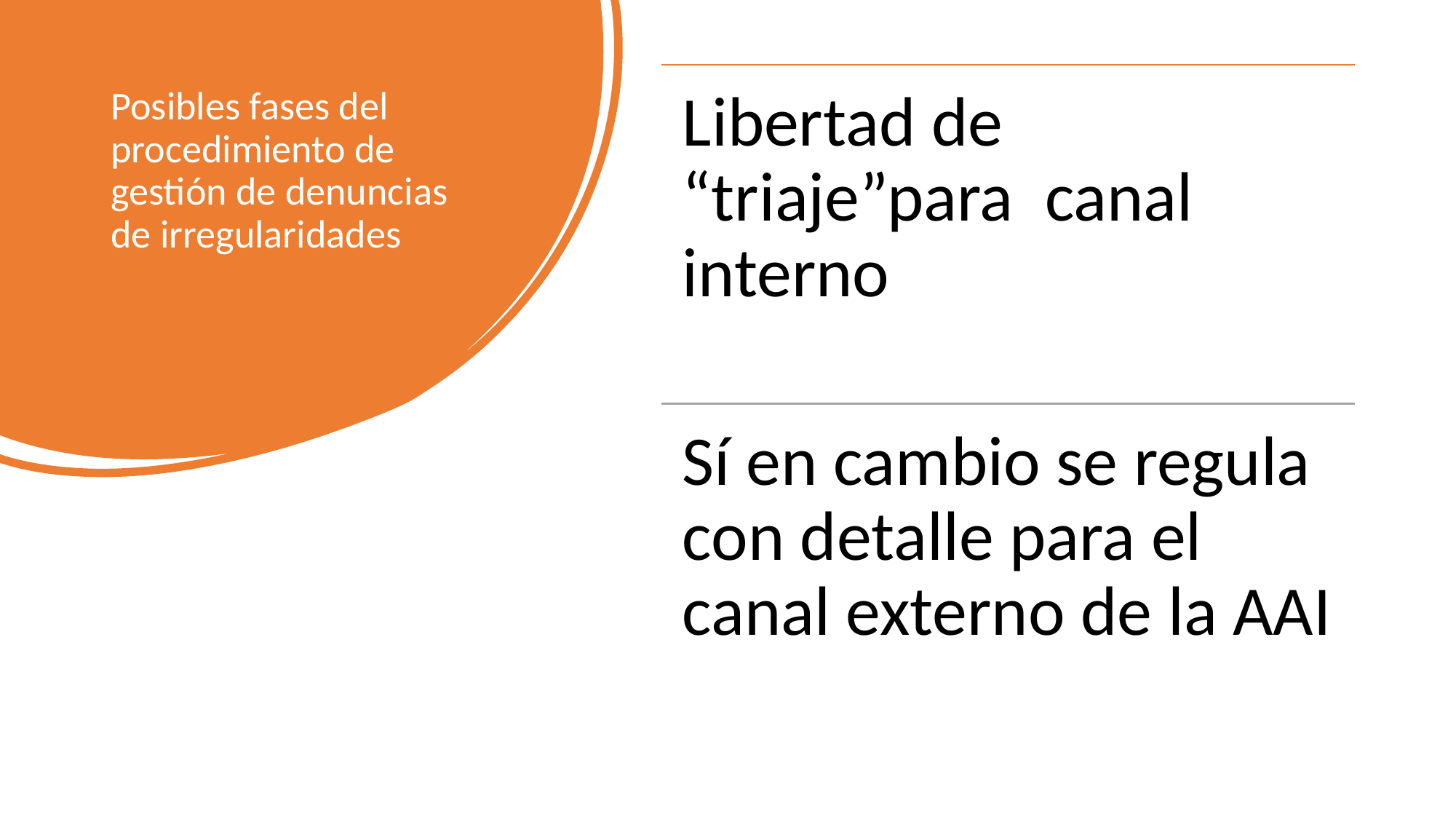

Libertad de “triaje”para  canal interno

Sí en cambio se regula con detalle para el canal externo de la AAI
# Posibles fases del procedimiento de gestión de denuncias de irregularidades